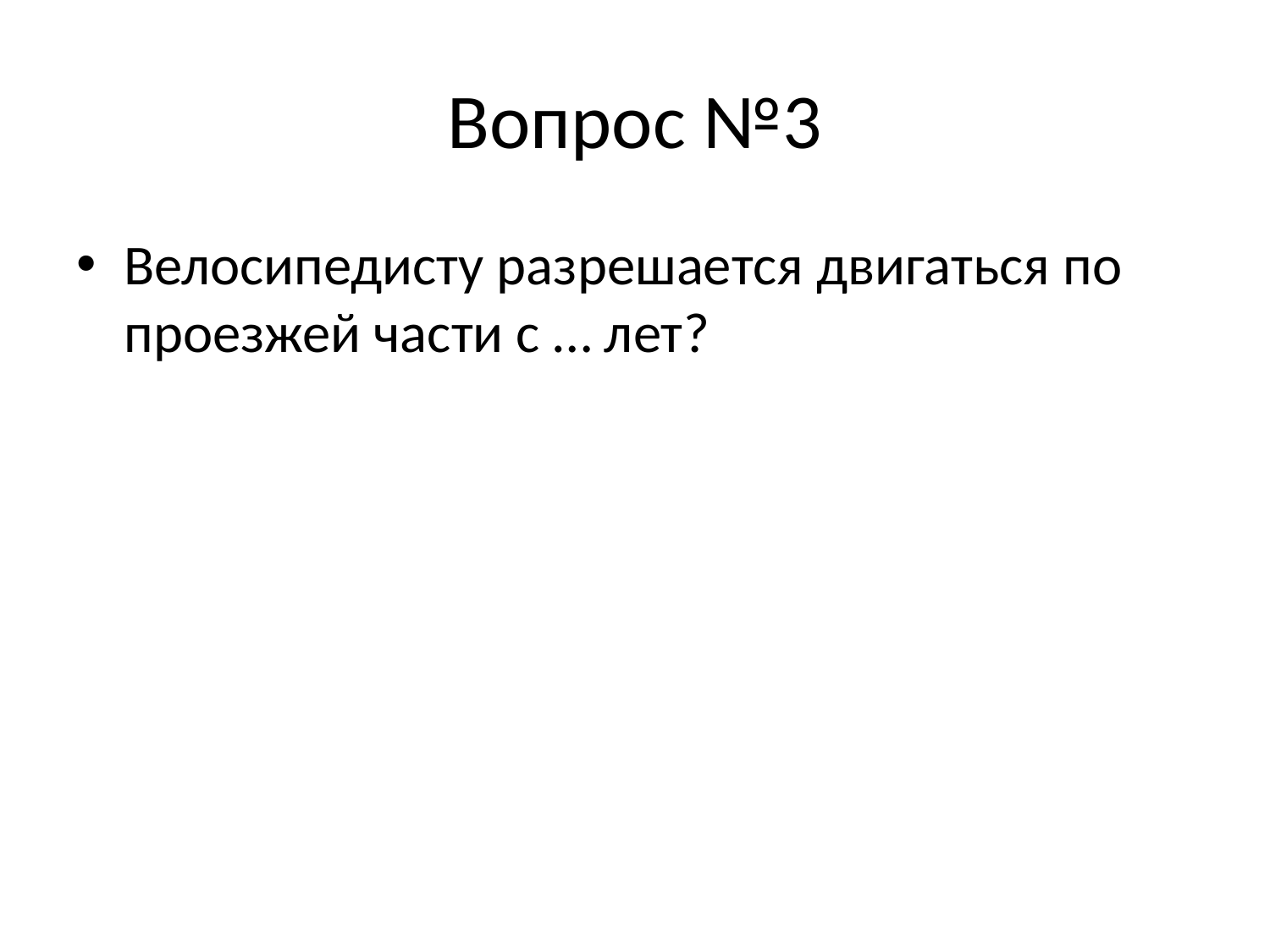

# Вопрос №3
Велосипедисту разрешается двигаться по проезжей части с … лет?